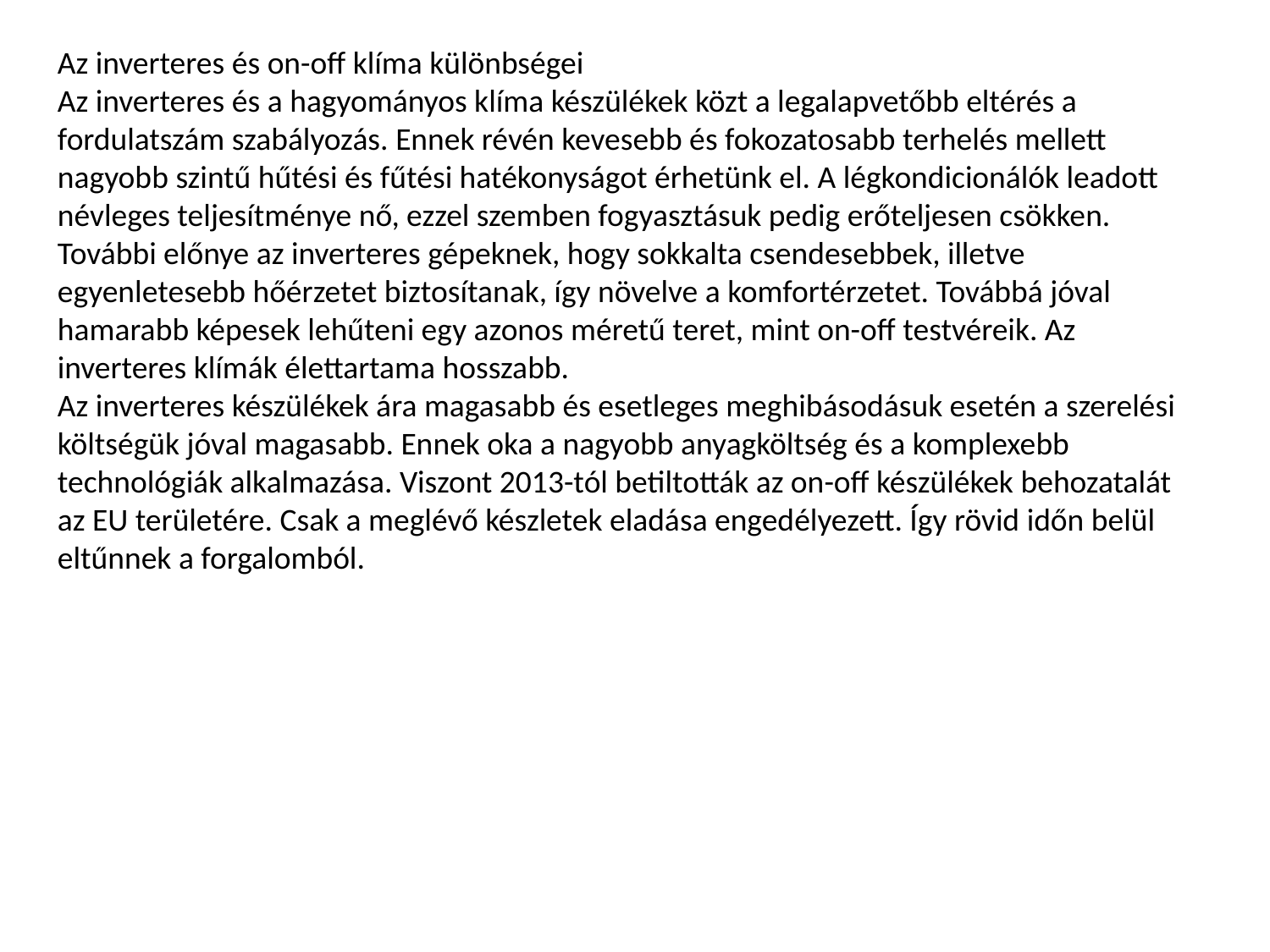

Az inverteres és on-off klíma különbségei
Az inverteres és a hagyományos klíma készülékek közt a legalapvetőbb eltérés a fordulatszám szabályozás. Ennek révén kevesebb és fokozatosabb terhelés mellett nagyobb szintű hűtési és fűtési hatékonyságot érhetünk el. A légkondicionálók leadott névleges teljesítménye nő, ezzel szemben fogyasztásuk pedig erőteljesen csökken. További előnye az inverteres gépeknek, hogy sokkalta csendesebbek, illetve egyenletesebb hőérzetet biztosítanak, így növelve a komfortérzetet. Továbbá jóval hamarabb képesek lehűteni egy azonos méretű teret, mint on-off testvéreik. Az inverteres klímák élettartama hosszabb.
Az inverteres készülékek ára magasabb és esetleges meghibásodásuk esetén a szerelési költségük jóval magasabb. Ennek oka a nagyobb anyagköltség és a komplexebb technológiák alkalmazása. Viszont 2013-tól betiltották az on-off készülékek behozatalát az EU területére. Csak a meglévő készletek eladása engedélyezett. Így rövid időn belül eltűnnek a forgalomból.